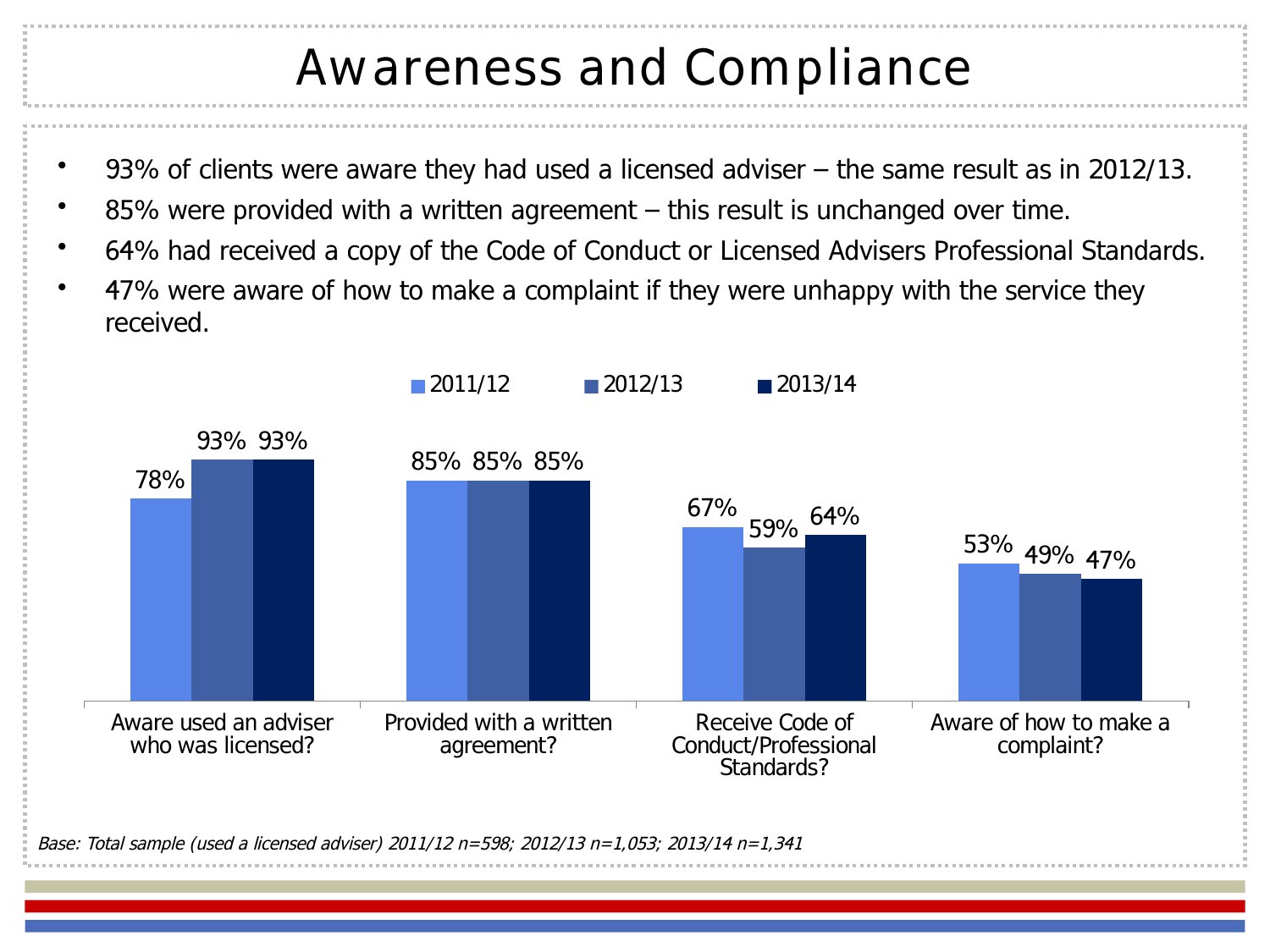

# Awareness and Compliance
93% of clients were aware they had used a licensed adviser – the same result as in 2012/13.
85% were provided with a written agreement – this result is unchanged over time.
64% had received a copy of the Code of Conduct or Licensed Advisers Professional Standards.
47% were aware of how to make a complaint if they were unhappy with the service they received.

### Chart

| Category | 2011/12 | 2012/13 | 2013/14 |
|---|---|---|---|
| Aware used an adviser who was licensed? | 0.78 | 0.93 | 0.93 |
| Provided with a written agreement? | 0.8500000000000005 | 0.8500000000000005 | 0.8500000000000005 |
| Receive Code of Conduct/Professional Standards? | 0.6700000000000008 | 0.59 | 0.6400000000000007 |
| Aware of how to make a complaint? | 0.53 | 0.49000000000000027 | 0.4700000000000001 |
Base: Total sample (used a licensed adviser) 2011/12 n=598; 2012/13 n=1,053; 2013/14 n=1,341
11